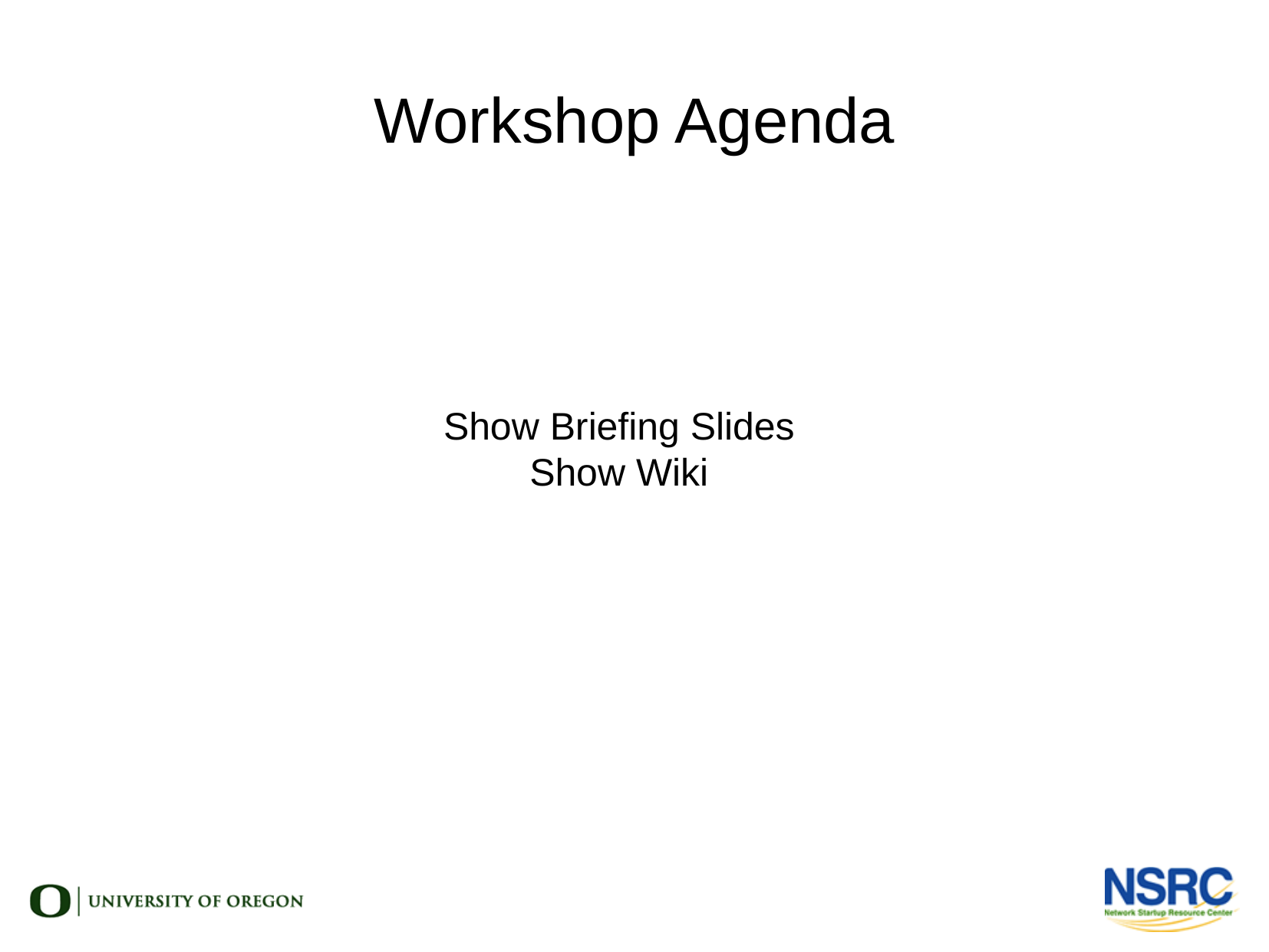

Workshop Agenda
Show Briefing Slides
Show Wiki